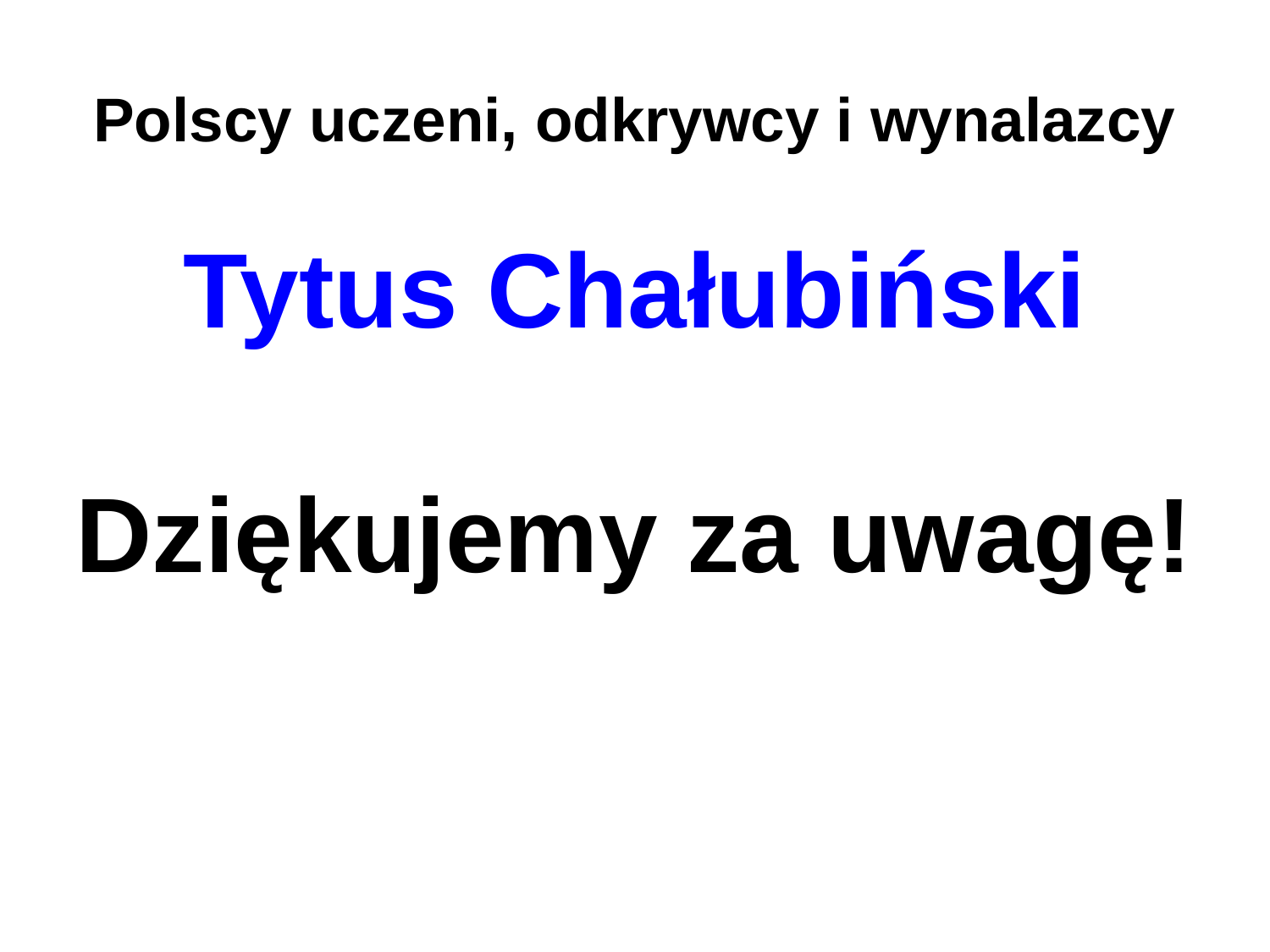

# Polscy uczeni, odkrywcy i wynalazcy
Tytus Chałubiński
Dziękujemy za uwagę!